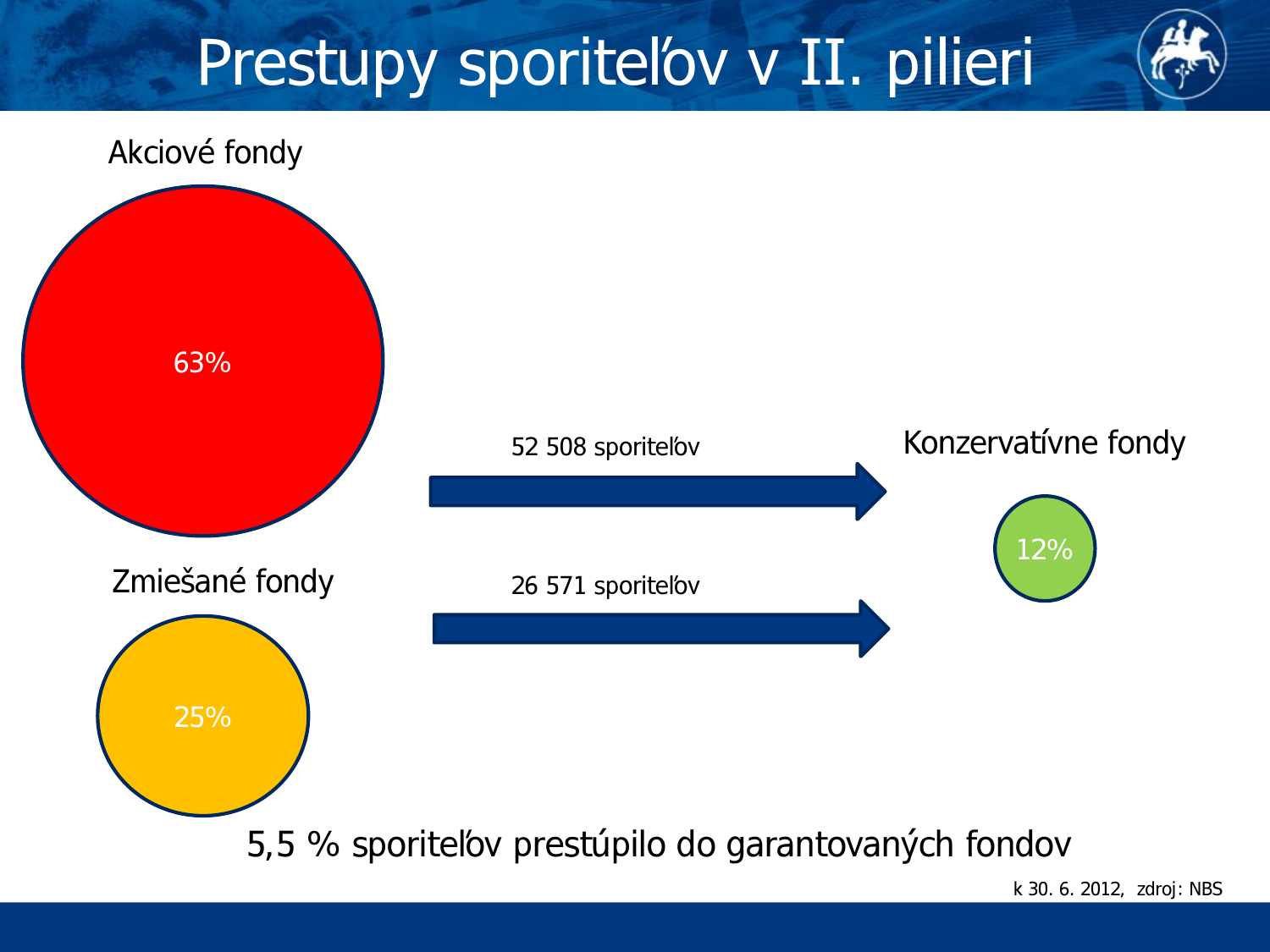

# Prestupy sporiteľov v II. pilieri
Akciové fondy
63%
Konzervatívne fondy
52 508 sporiteľov

12%
Zmiešané fondy
26 571 sporiteľov

25%
5,5 % sporiteľov prestúpilo do garantovaných fondov
k 30. 6. 2012,  zdroj: NBS